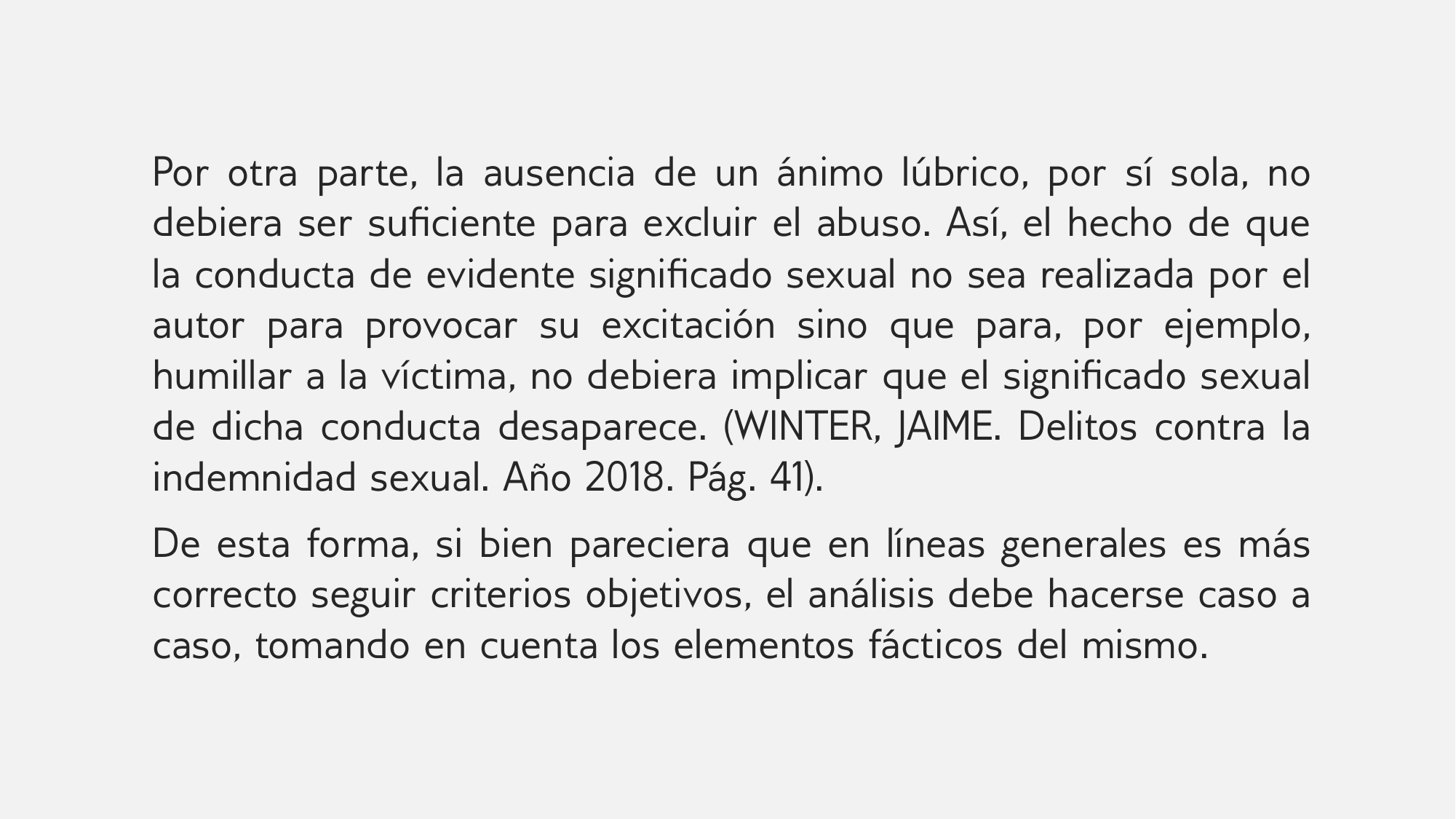

Por otra parte, la ausencia de un ánimo lúbrico, por sí sola, no debiera ser suficiente para excluir el abuso. Así, el hecho de que la conducta de evidente significado sexual no sea realizada por el autor para provocar su excitación sino que para, por ejemplo, humillar a la víctima, no debiera implicar que el significado sexual de dicha conducta desaparece. (WINTER, JAIME. Delitos contra la indemnidad sexual. Año 2018. Pág. 41).
De esta forma, si bien pareciera que en líneas generales es más correcto seguir criterios objetivos, el análisis debe hacerse caso a caso, tomando en cuenta los elementos fácticos del mismo.